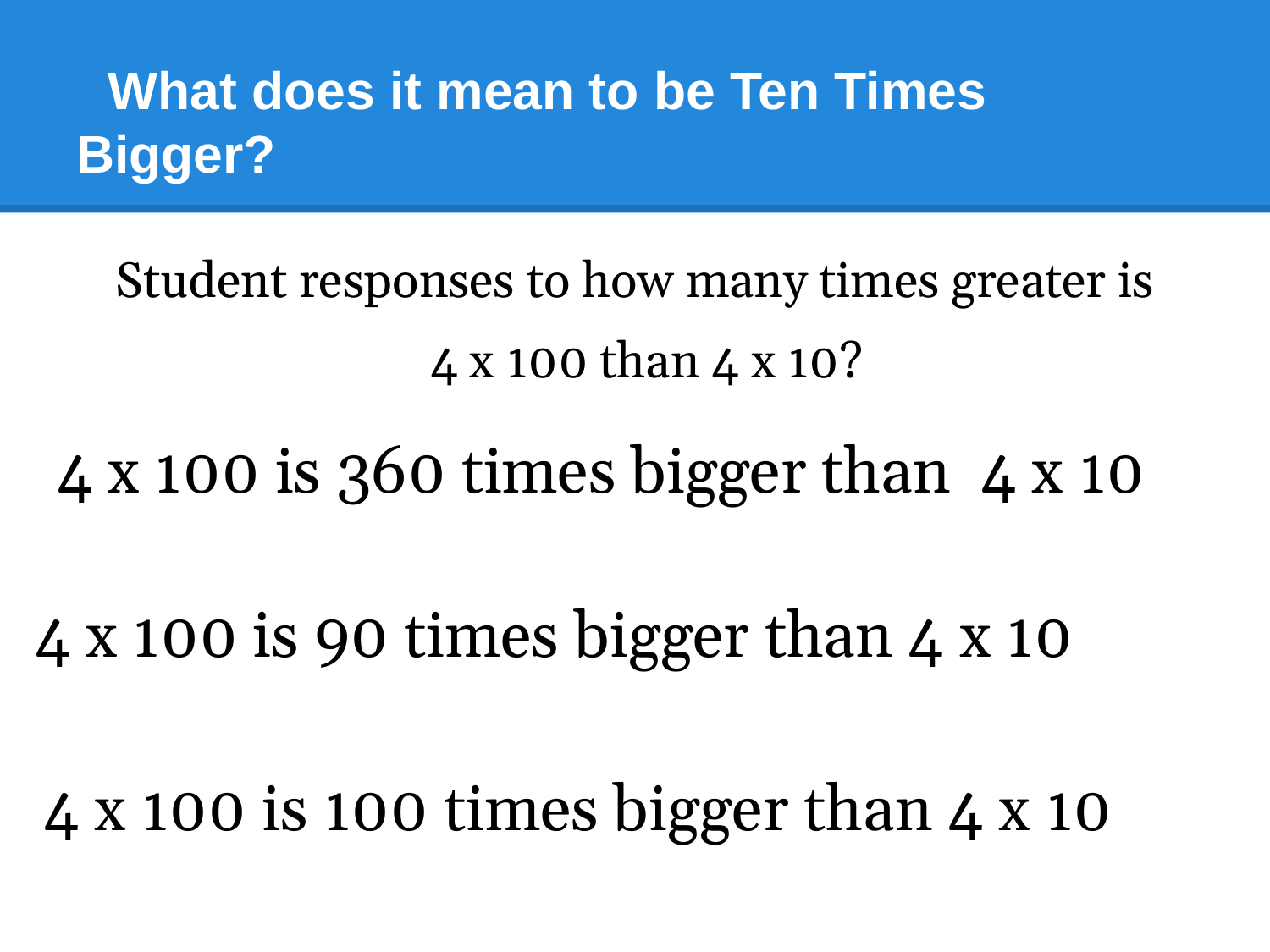

# What does it mean to be Ten Times Bigger?
Student responses to how many times greater is
  4 x 100 than 4 x 10?

4 x 100 is 360 times bigger than  4 x 10

4 x 100 is 90 times bigger than 4 x 10


4 x 100 is 100 times bigger than 4 x 10